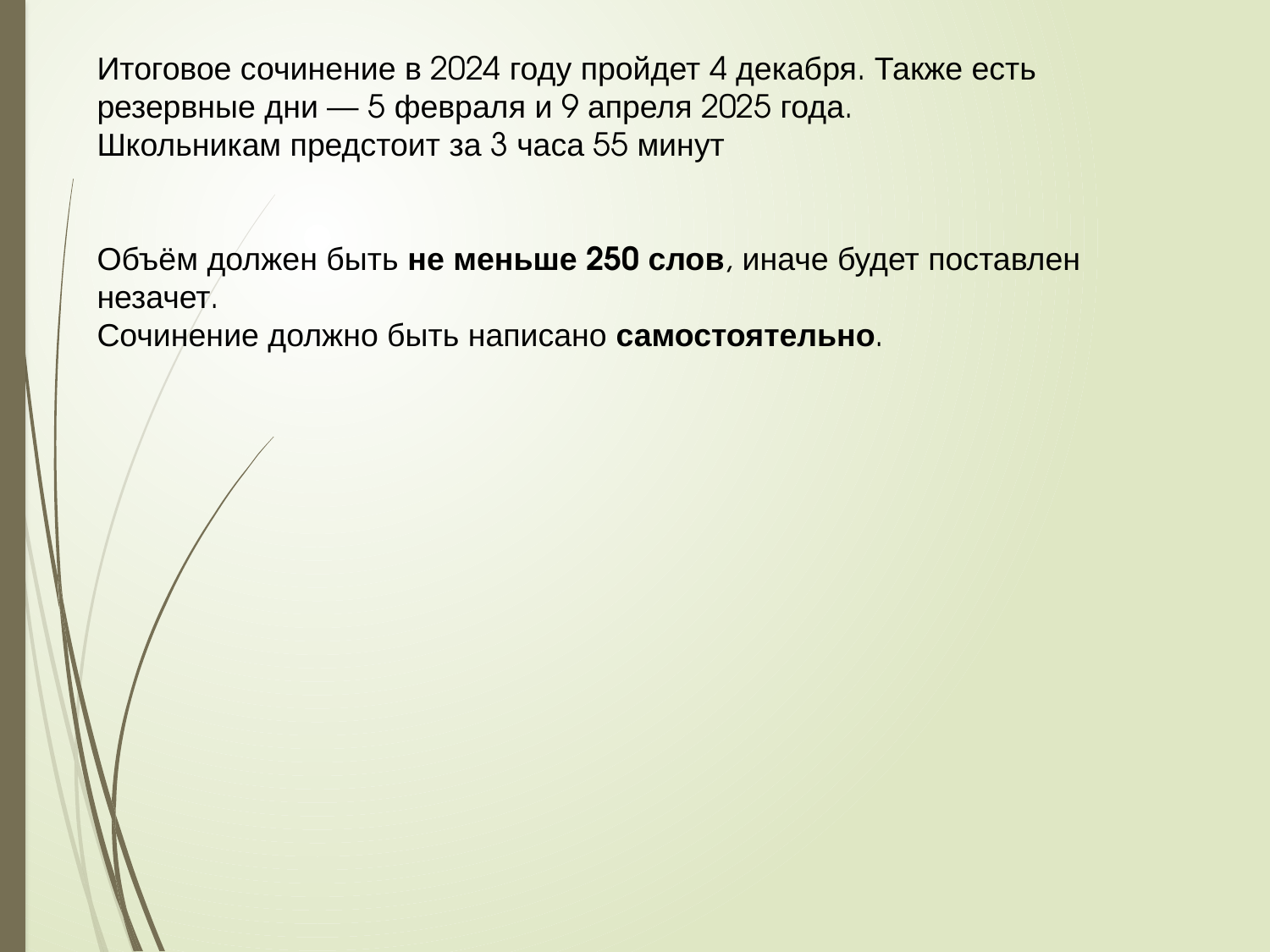

Итоговое сочинение в 2024 году пройдет 4 декабря. Также есть резервные дни — 5 февраля и 9 апреля 2025 года.
Школьникам предстоит за 3 часа 55 минут
Объём должен быть не меньше 250 слов, иначе будет поставлен незачет.
Сочинение должно быть написано самостоятельно.